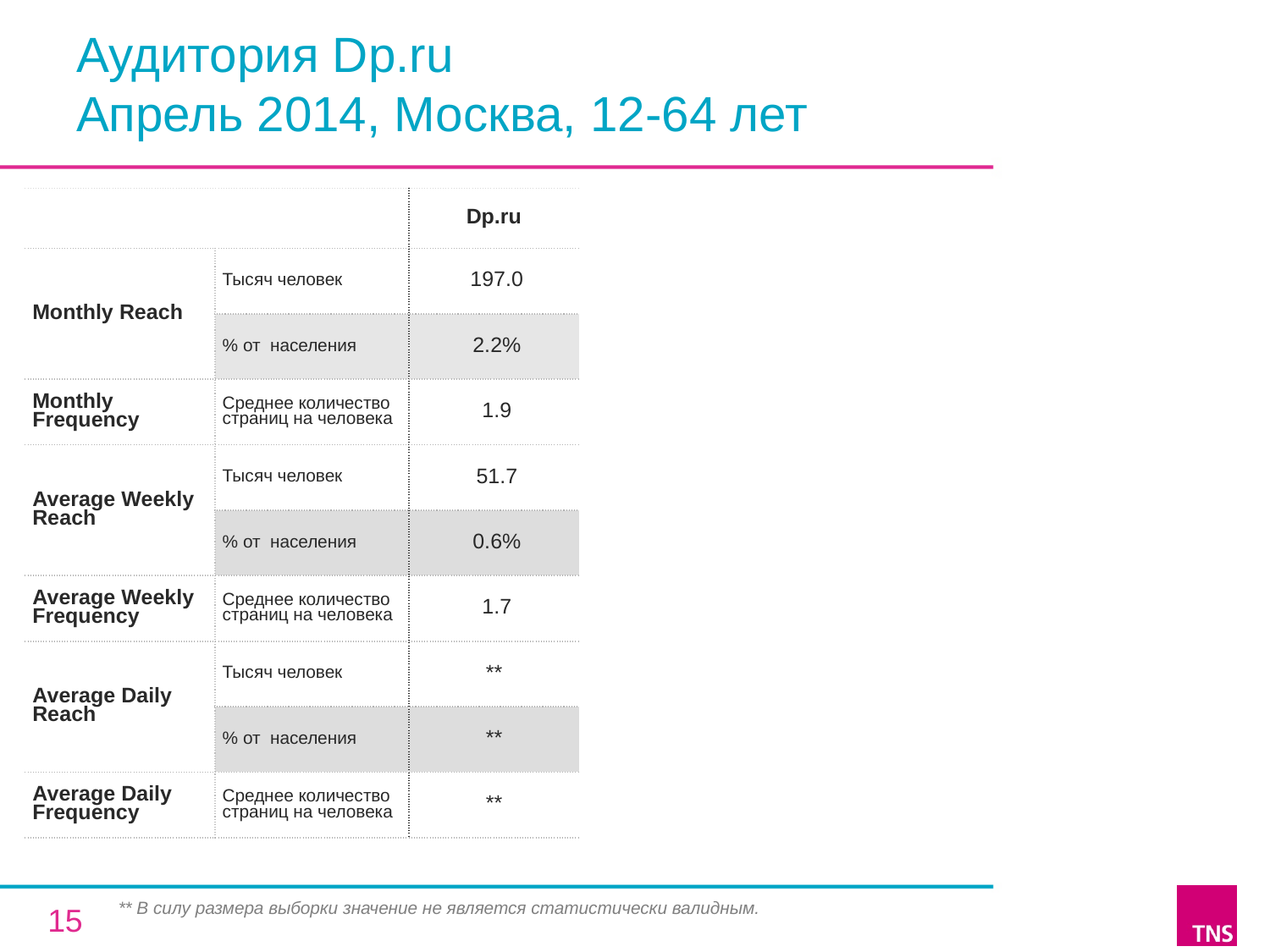

# Аудитория Dp.ru Апрель 2014, Москва, 12-64 лет
|  |  | Dp.ru |
| --- | --- | --- |
| Monthly Reach | Тысяч человек | 197.0 |
|  | % от населения | 2.2% |
| Monthly Frequency | Среднее количество страниц на человека | 1.9 |
| Average Weekly Reach | Тысяч человек | 51.7 |
|  | % от населения | 0.6% |
| Average Weekly Frequency | Среднее количество страниц на человека | 1.7 |
| Average Daily Reach | Тысяч человек | \*\* |
|  | % от населения | \*\* |
| Average Daily Frequency | Среднее количество страниц на человека | \*\* |
** В силу размера выборки значение не является статистически валидным.
15